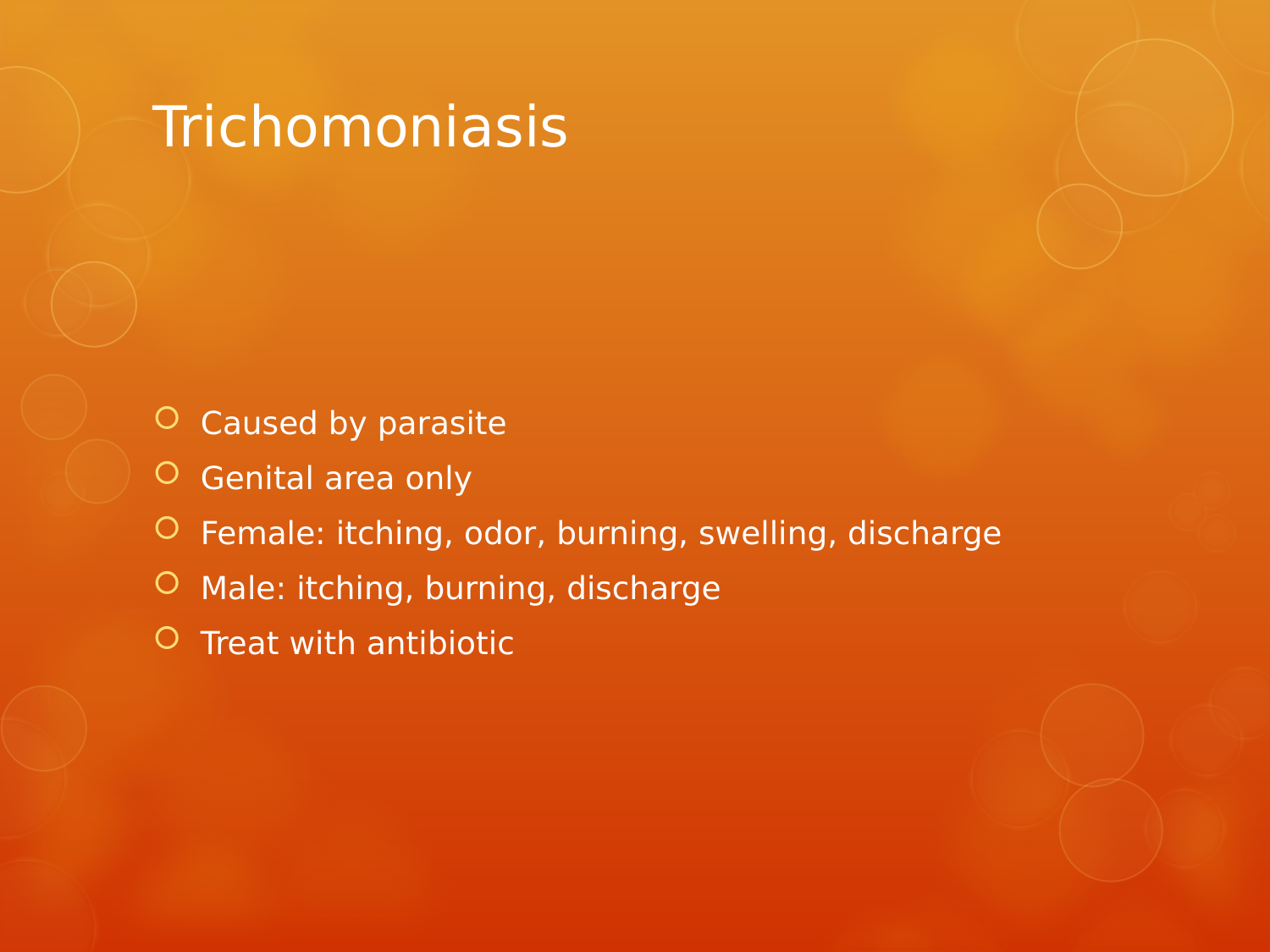

# Trichomoniasis
Caused by parasite
Genital area only
Female: itching, odor, burning, swelling, discharge
Male: itching, burning, discharge
Treat with antibiotic